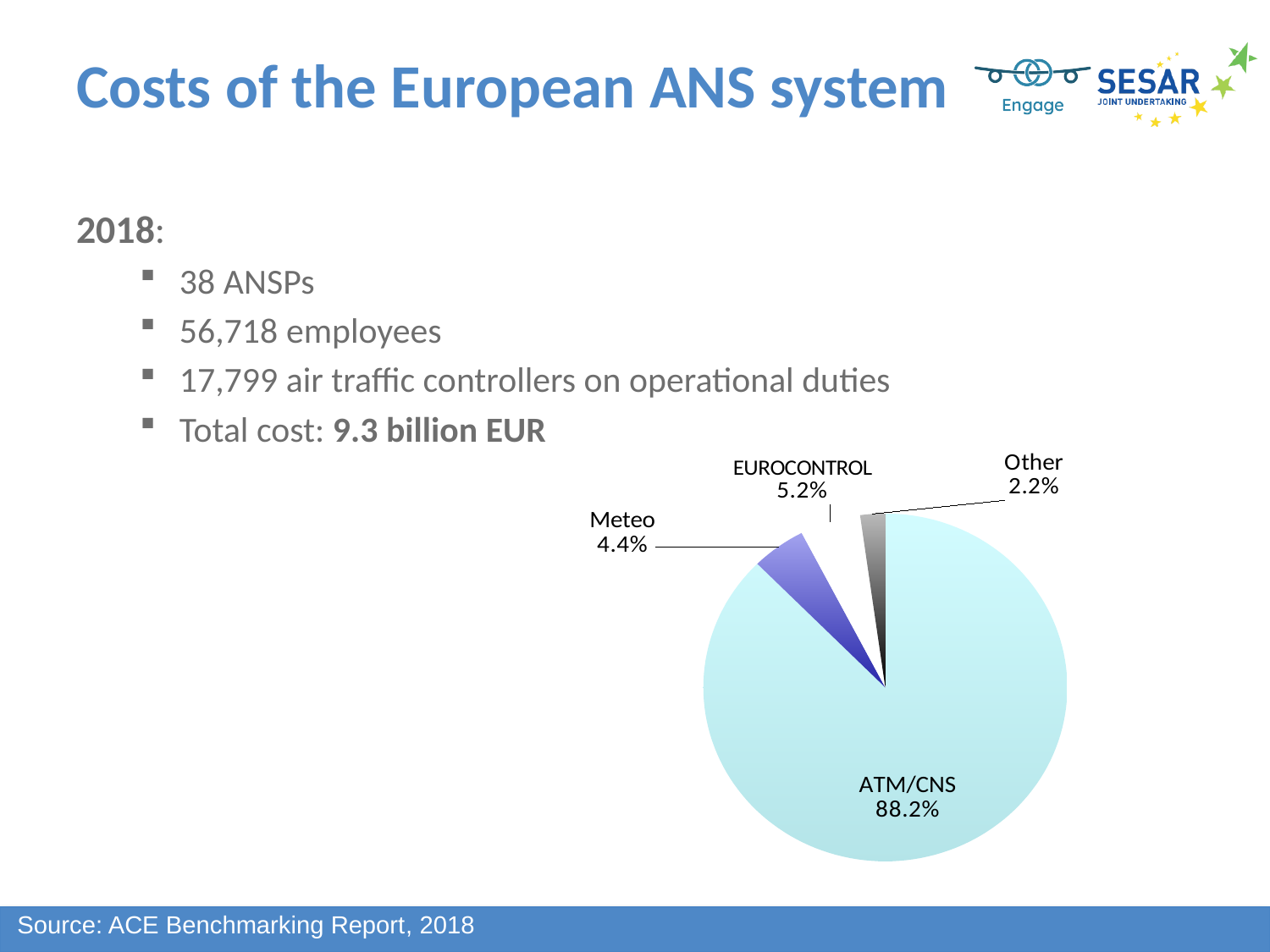

# Costs of the European ANS system
2018:
38 ANSPs
56,718 employees
17,799 air traffic controllers on operational duties
Total cost: 9.3 billion EUR

### Chart

| Category |  |
|---|---|
| ATM/CNS | 8.092 |
| Meteo | 0.44500000000000045 |
| EUROCONTROL | 0.4970000000000009 |
| Ostalo | 0.20500000000000004 |
Source: ACE Benchmarking Report, 2018